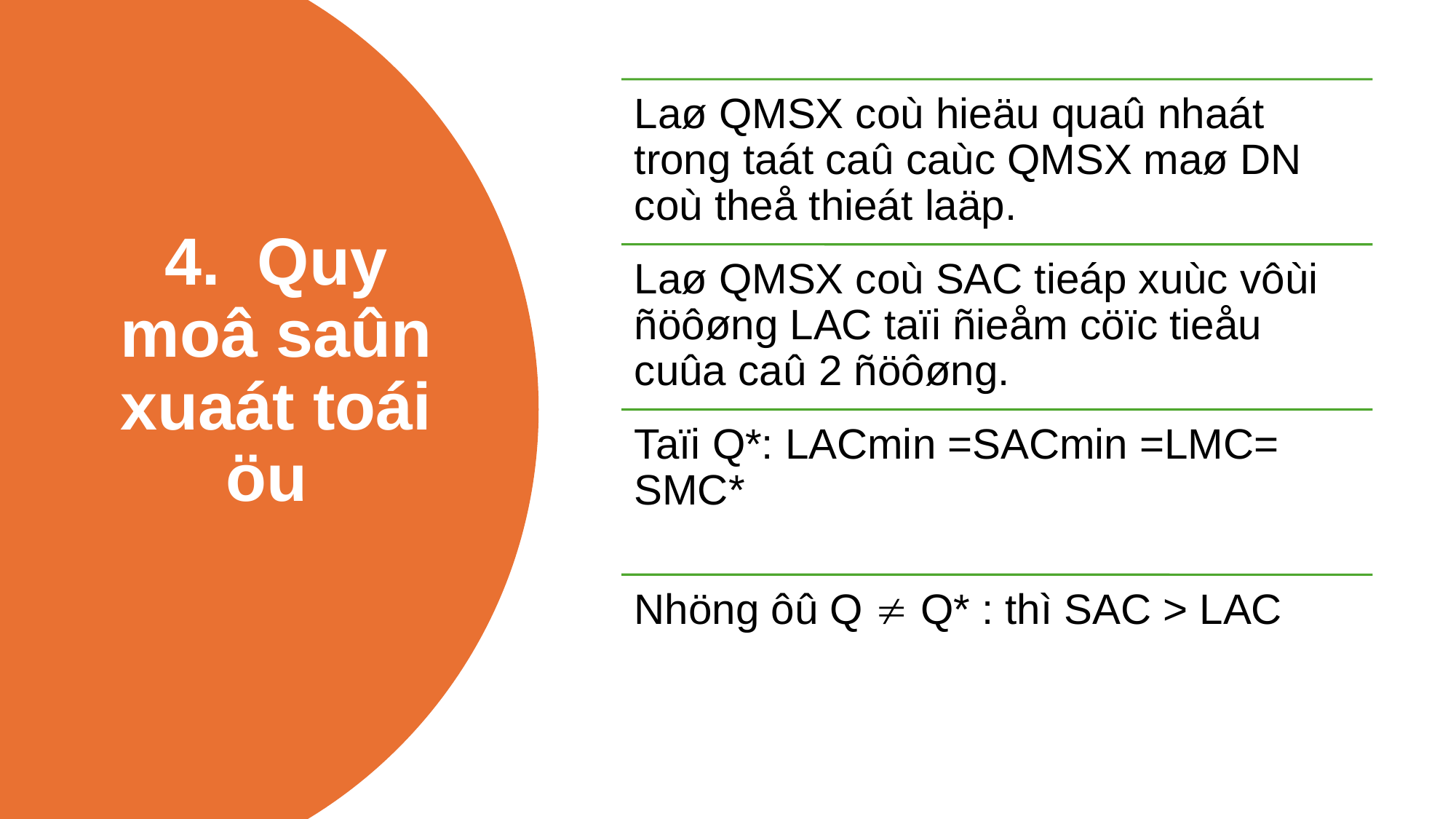

Laø QMSX coù hieäu quaû nhaát trong taát caû caùc QMSX maø DN coù theå thieát laäp.
Laø QMSX coù SAC tieáp xuùc vôùi ñöôøng LAC taïi ñieåm cöïc tieåu cuûa caû 2 ñöôøng.
Taïi Q*: LACmin =SACmin =LMC= SMC*
Nhöng ôû Q ≠ Q* : thì SAC > LAC
# 4.  Quy moâ saûn xuaát toái öu